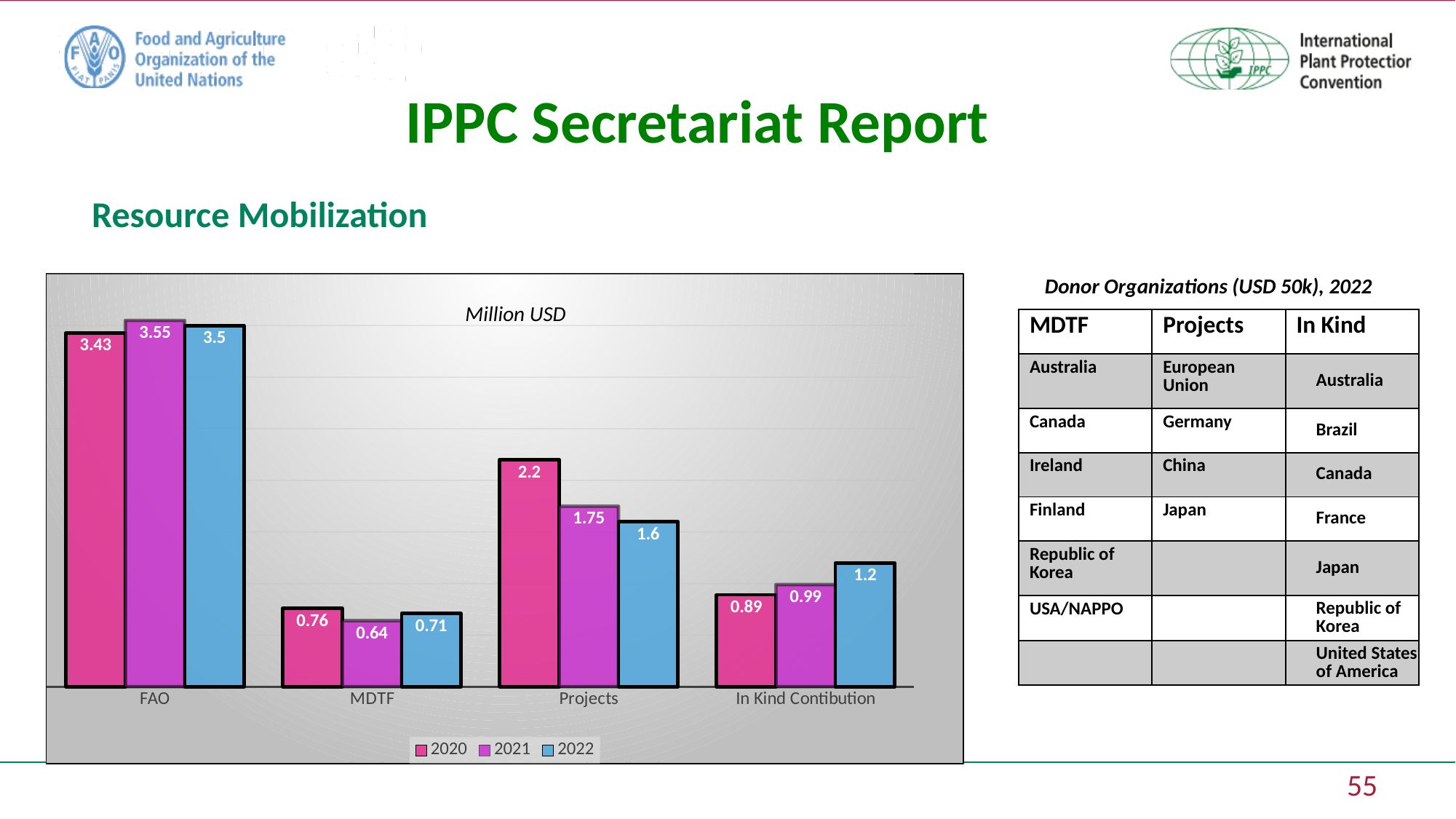

IPPC Secretariat Report
# Resource Mobilization
Donor Organizations (USD 50k), 2022

### Chart

| Category | 2020 | 2021 | 2022 |
|---|---|---|---|
| FAO | 3.43 | 3.55 | 3.5 |
| MDTF | 0.76 | 0.64 | 0.71 |
| Projects | 2.2 | 1.75 | 1.6 |
| In Kind Contibution | 0.89 | 0.99 | 1.2 |
Million USD
| MDTF | Projects | In Kind |
| --- | --- | --- |
| Australia | European Union | Australia |
| Canada | Germany | Brazil |
| Ireland | China | Canada |
| Finland | Japan | France |
| Republic of Korea |  | Japan |
| USA/NAPPO |  | Republic of Korea |
|  |  | United States of America |